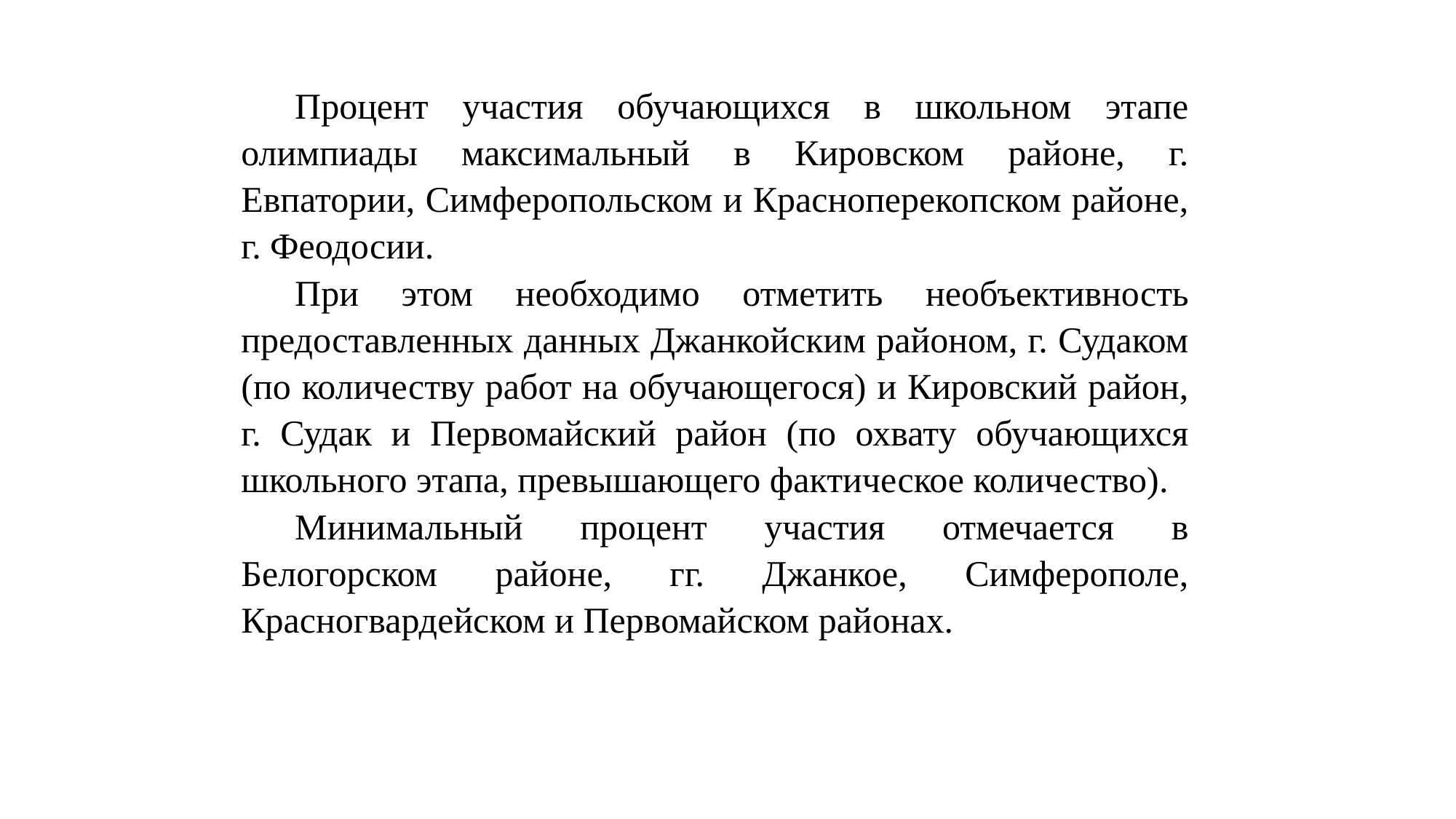

Процент участия обучающихся в школьном этапе олимпиады максимальный в Кировском районе, г. Евпатории, Симферопольском и Красноперекопском районе, г. Феодосии.
При этом необходимо отметить необъективность предоставленных данных Джанкойским районом, г. Судаком (по количеству работ на обучающегося) и Кировский район, г. Судак и Первомайский район (по охвату обучающихся школьного этапа, превышающего фактическое количество).
Минимальный процент участия отмечается в Белогорском районе, гг. Джанкое, Симферополе, Красногвардейском и Первомайском районах.